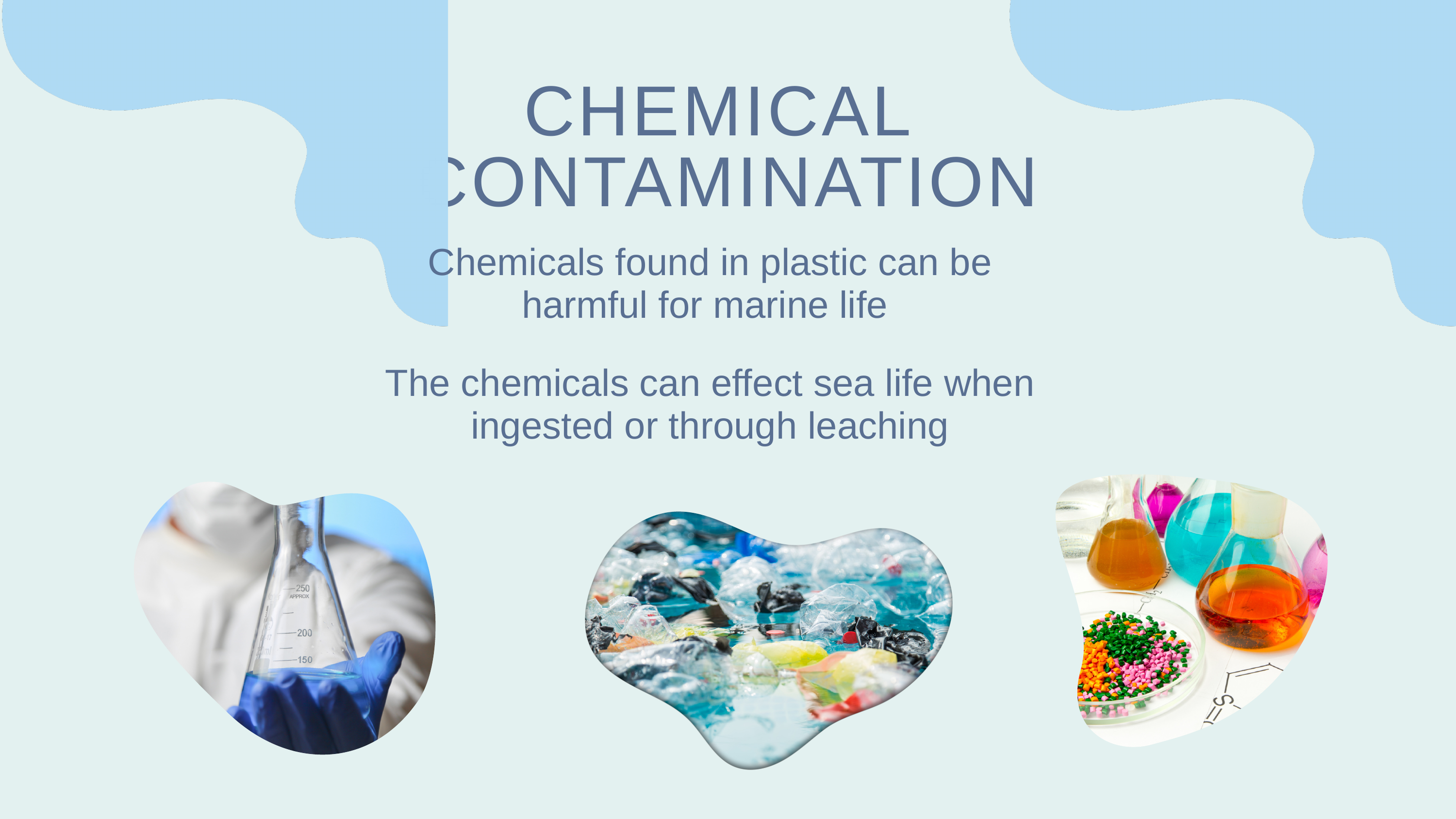

CHEMICAL
CONTAMINATION
Chemicals found in plastic can be harmful for marine life
The chemicals can effect sea life when ingested or through leaching